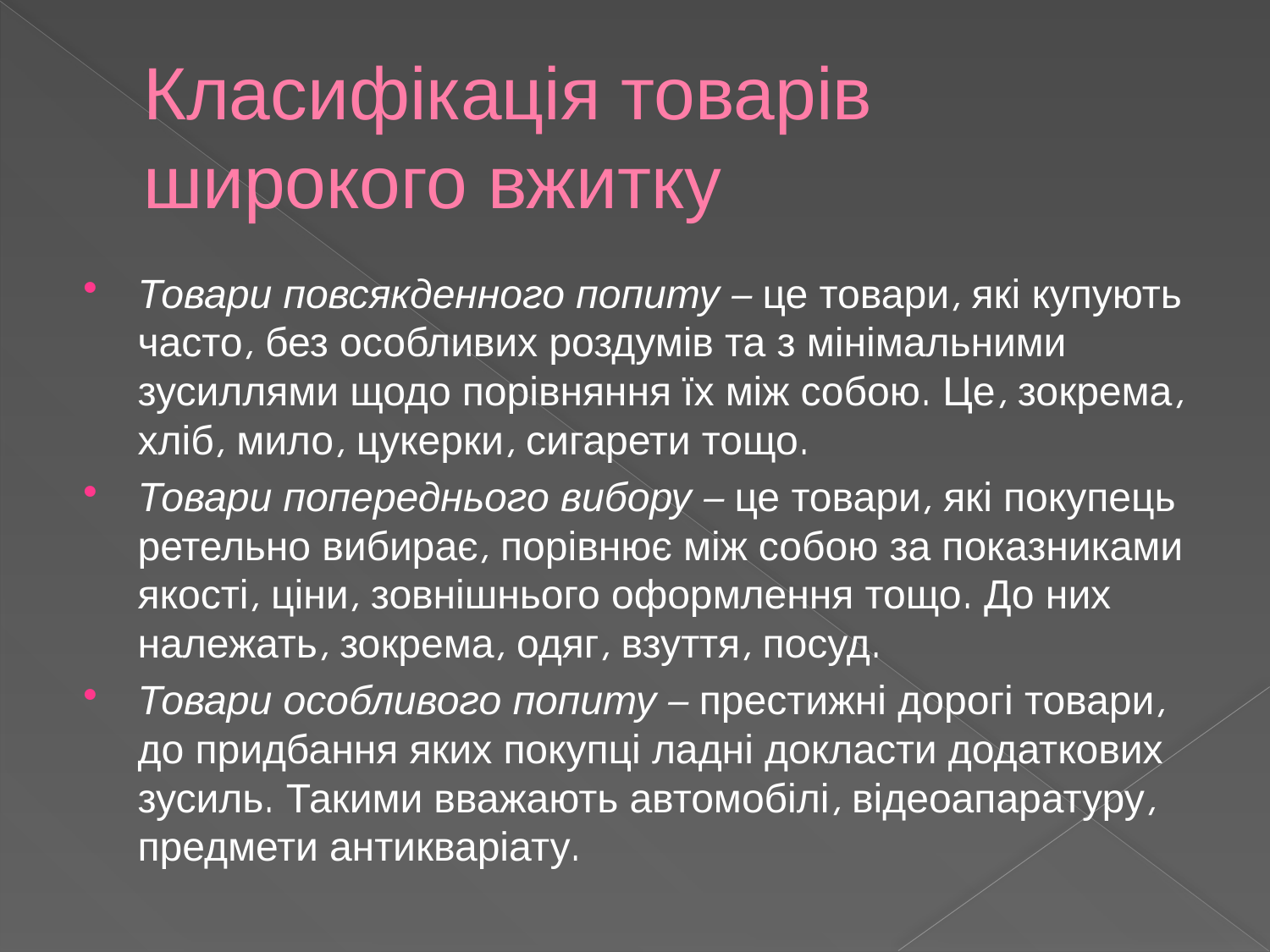

# Класифікація товарів широкого вжитку
Товари повсякденного попиту – це товари, які купують часто, без особливих роздумів та з мінімальними зусиллями щодо порівняння їх між собою. Це, зокре­ма, хліб, мило, цукерки, сигарети тощо.
Товари попереднього вибору – це товари, які покупець ретельно вибирає, порів­нює між собою за показниками якості, ціни, зовнішнього оформлення тощо. До них належать, зокрема, одяг, взуття, посуд.
Товари особливого попиту – престижні дорогі товари, до придбання яких по­купці ладні докласти додаткових зусиль. Такими вважають автомобілі, відеоапаратуру, предмети антикваріату.